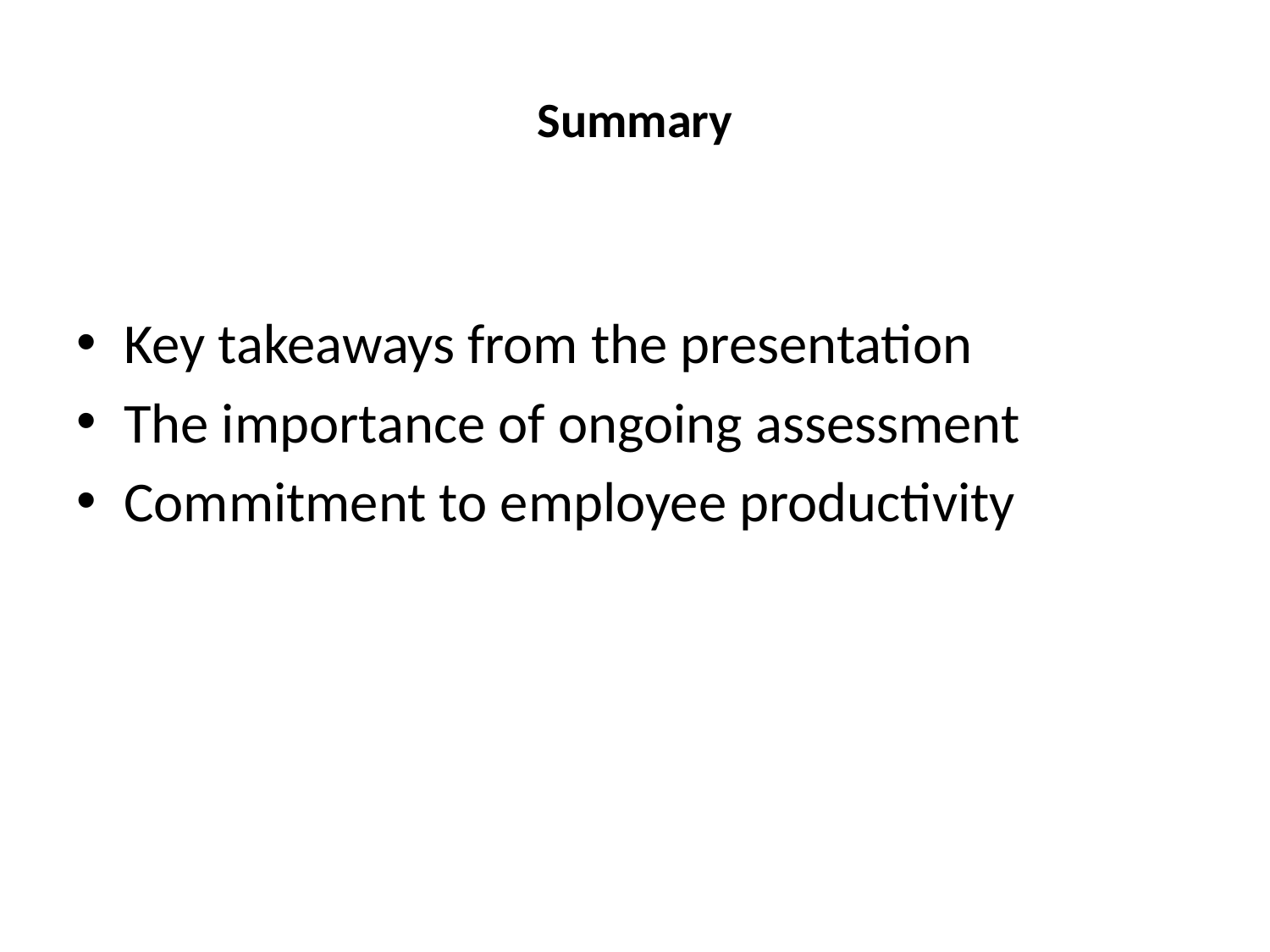

# Summary

Key takeaways from the presentation
The importance of ongoing assessment
Commitment to employee productivity